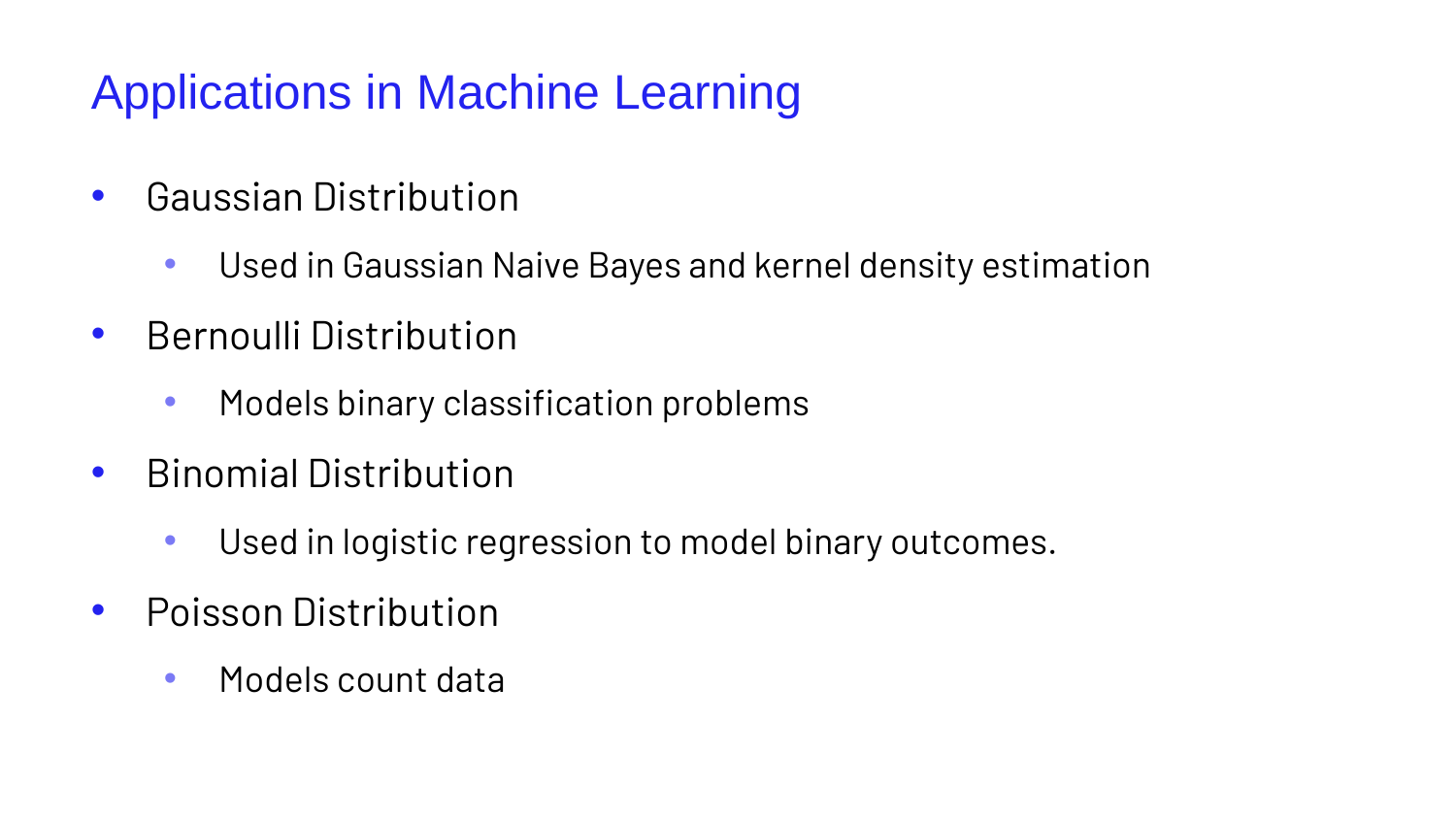

Applications in Machine Learning
Gaussian Distribution
Used in Gaussian Naive Bayes and kernel density estimation
Bernoulli Distribution
Models binary classification problems
Binomial Distribution
Used in logistic regression to model binary outcomes.
Poisson Distribution
Models count data